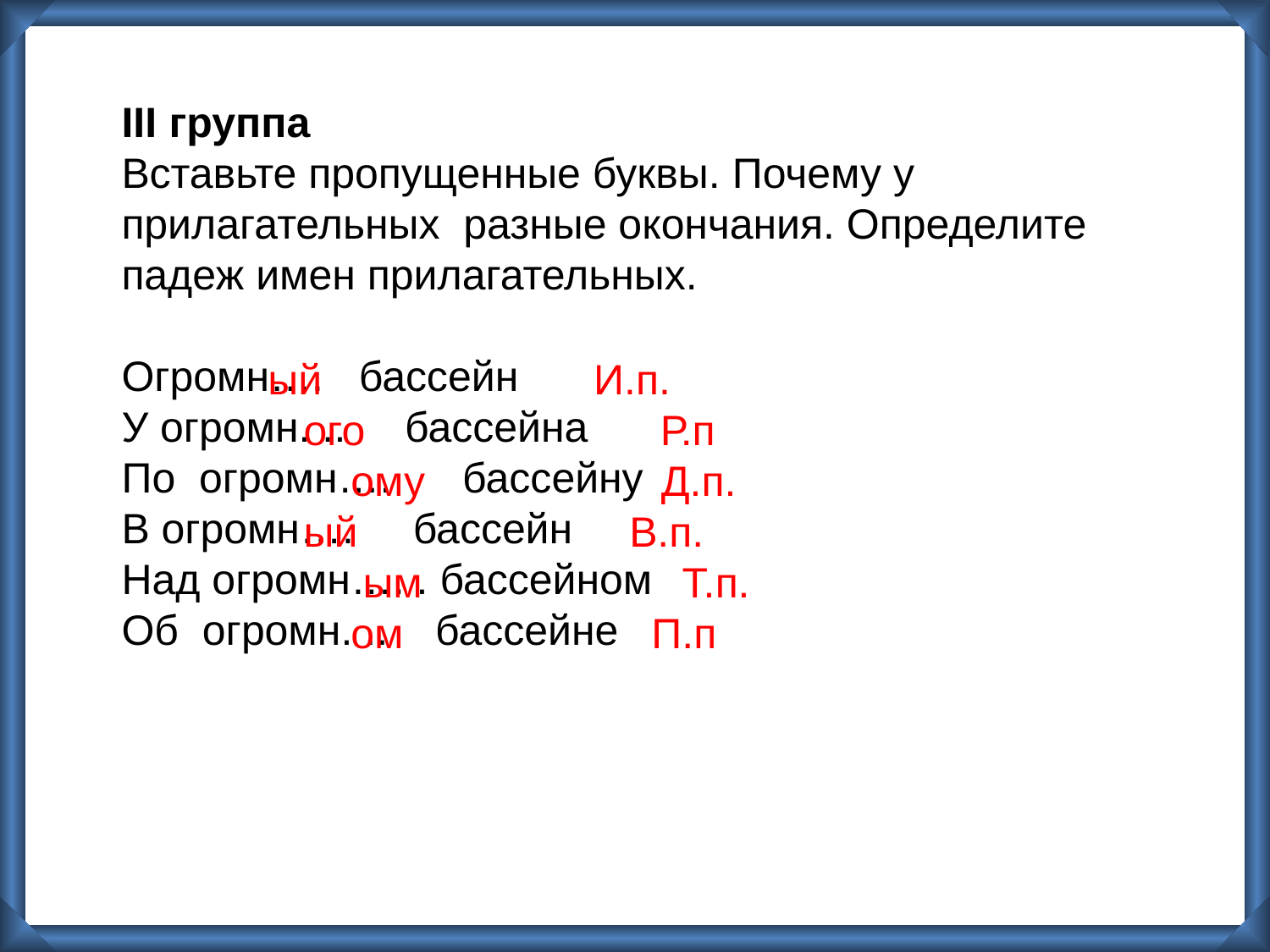

III группа
Вставьте пропущенные буквы. Почему у прилагательных  разные окончания. Определите падеж имен прилагательных.

Огромн….   бассейн
У огромн. ..     бассейна
По  огромн….      бассейну
В огромн….     бассейн
Над огромн…. . бассейном
Об  огромн. ..    бассейне

ый                       И.п.
   ого                         Р.п
       ому                    Д.п.
   ый                       В.п.
        ым                      Т.п.
       ом                     П.п